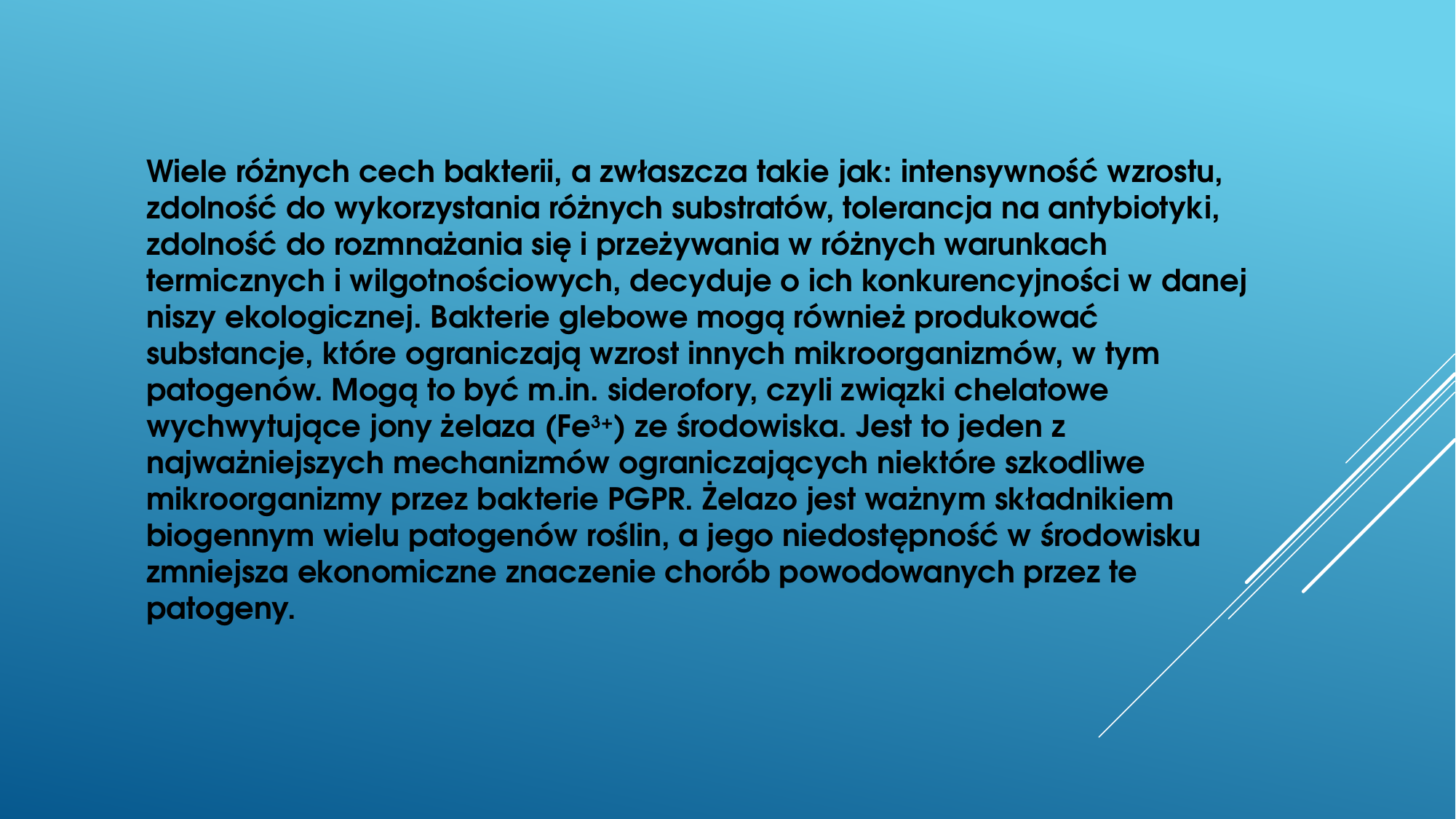

Wiele różnych cech bakterii, a zwłaszcza takie jak: intensywność wzrostu, zdolność do wykorzystania różnych substratów, tolerancja na antybiotyki, zdolność do rozmnażania się i przeżywania w różnych warunkach termicznych i wilgotnościowych, decyduje o ich konkurencyjności w danej niszy ekologicznej. Bakterie glebowe mogą również produkować substancje, które ograniczają wzrost innych mikroorganizmów, w tym patogenów. Mogą to być m.in. siderofory, czyli związki chelatowe wychwytujące jony żelaza (Fe3+) ze środowiska. Jest to jeden z najważniejszych mechanizmów ograniczających niektóre szkodliwe mikroorganizmy przez bakterie PGPR. Żelazo jest ważnym składnikiem biogennym wielu patogenów roślin, a jego niedostępność w środowisku zmniejsza ekonomiczne znaczenie chorób powodowanych przez te patogeny.